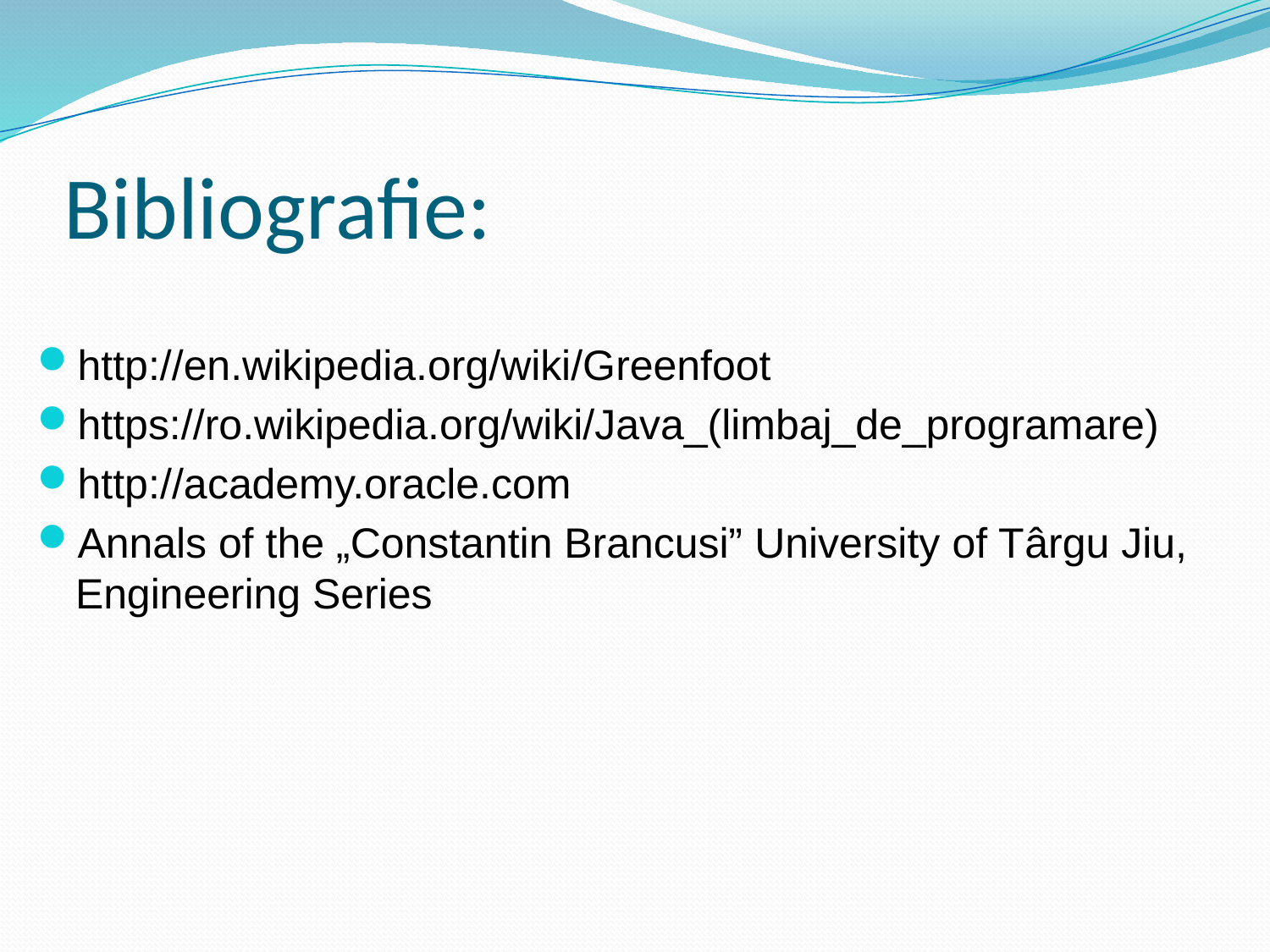

# Bibliografie:

http://en.wikipedia.org/wiki/Greenfoot
https://ro.wikipedia.org/wiki/Java_(limbaj_de_programare)
http://academy.oracle.com
Annals of the „Constantin Brancusi” University of Târgu Jiu, Engineering Series